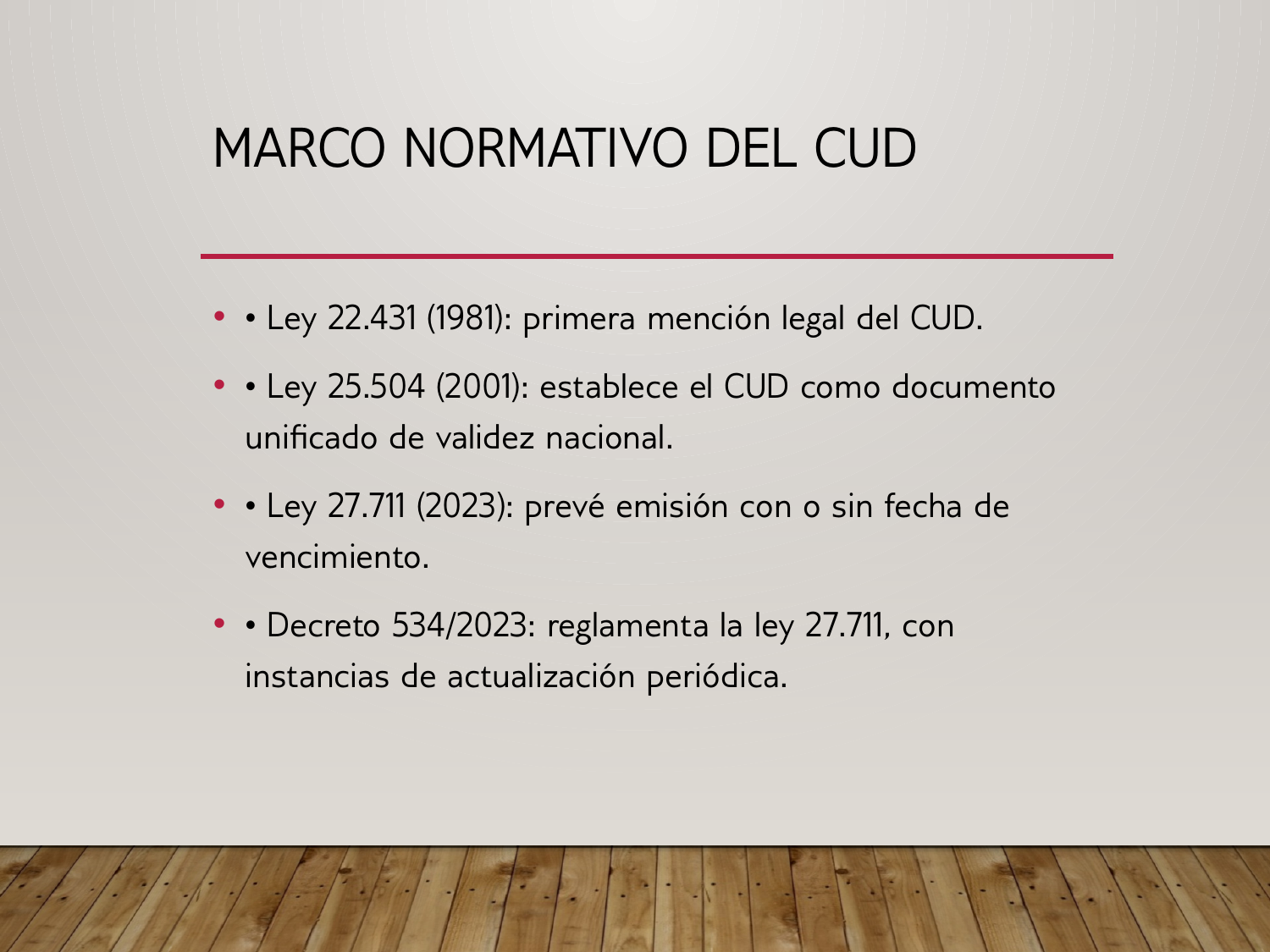

# Marco normativo del CUD
• Ley 22.431 (1981): primera mención legal del CUD.
• Ley 25.504 (2001): establece el CUD como documento unificado de validez nacional.
• Ley 27.711 (2023): prevé emisión con o sin fecha de vencimiento.
• Decreto 534/2023: reglamenta la ley 27.711, con instancias de actualización periódica.